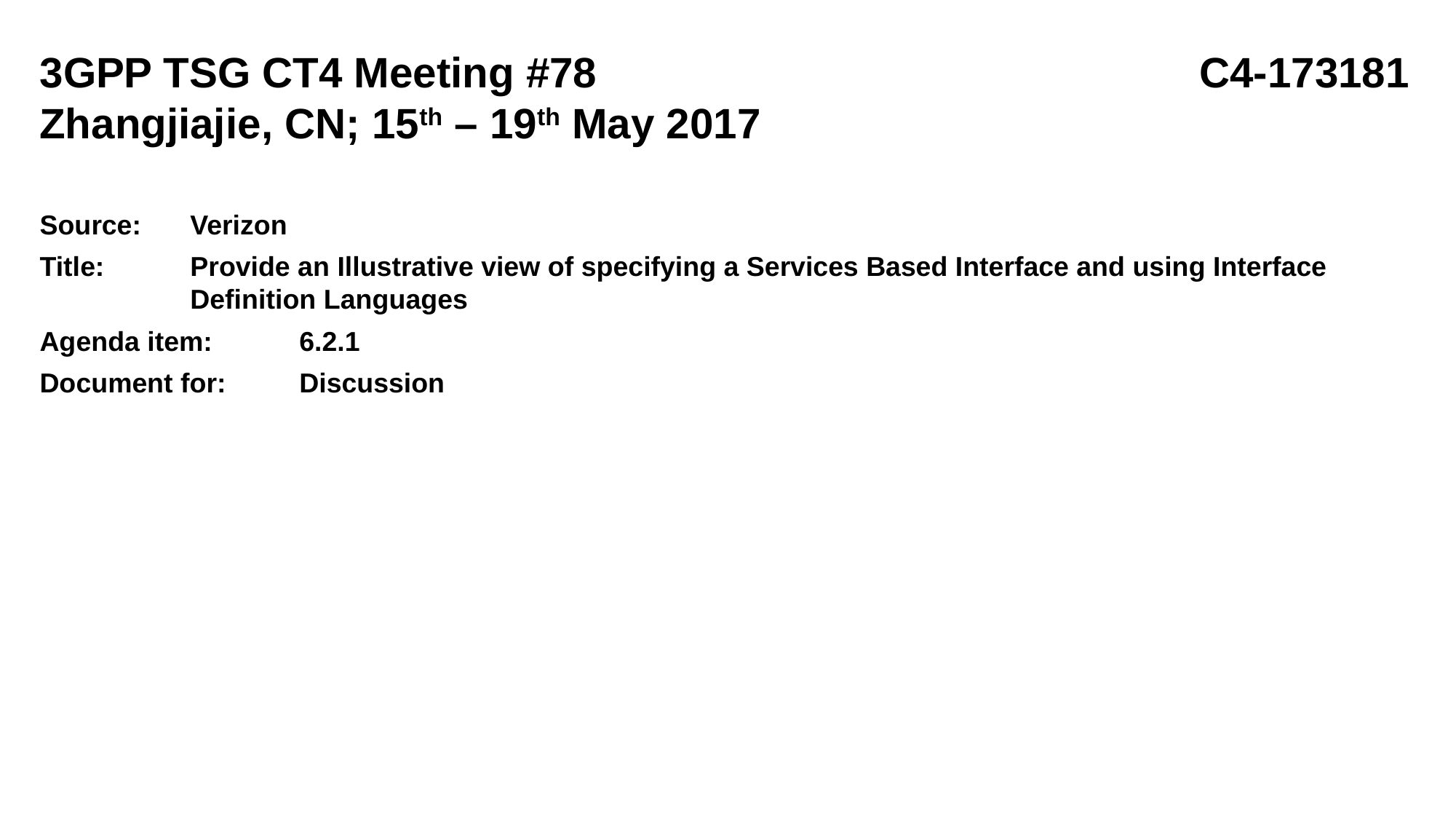

3GPP TSG CT4 Meeting #78	                                                   C4-173181
Zhangjiajie, CN; 15th – 19th May 2017

Source:	Verizon
Title:	Provide an Illustrative view of specifying a Services Based Interface and using Interface Definition Languages
Agenda item:	6.2.1
Document for:	Discussion